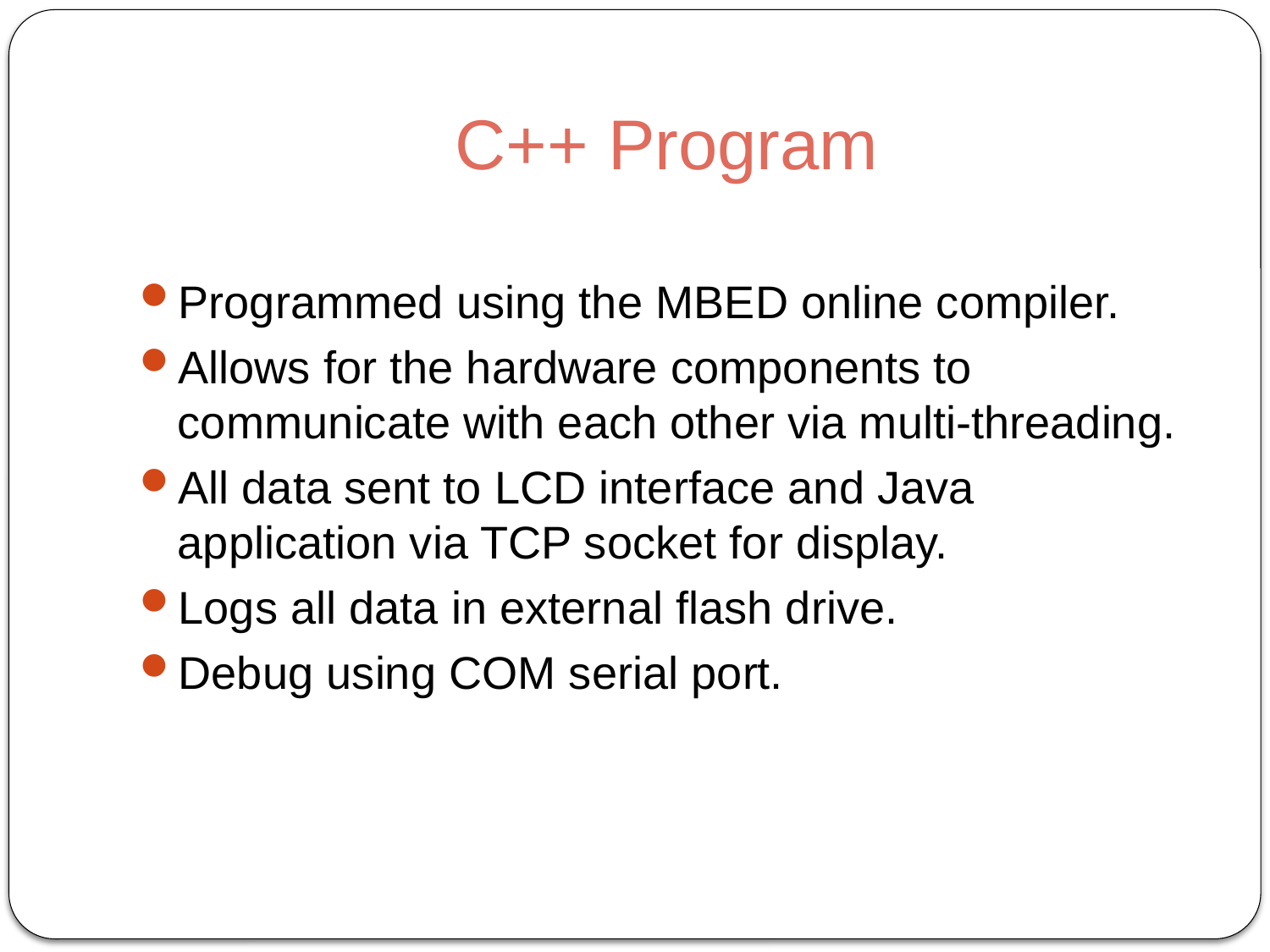

# C++ Program

Programmed using the MBED online compiler.
Allows for the hardware components to communicate with each other via multi-threading.
All data sent to LCD interface and Java application via TCP socket for display.
Logs all data in external flash drive.
Debug using COM serial port.